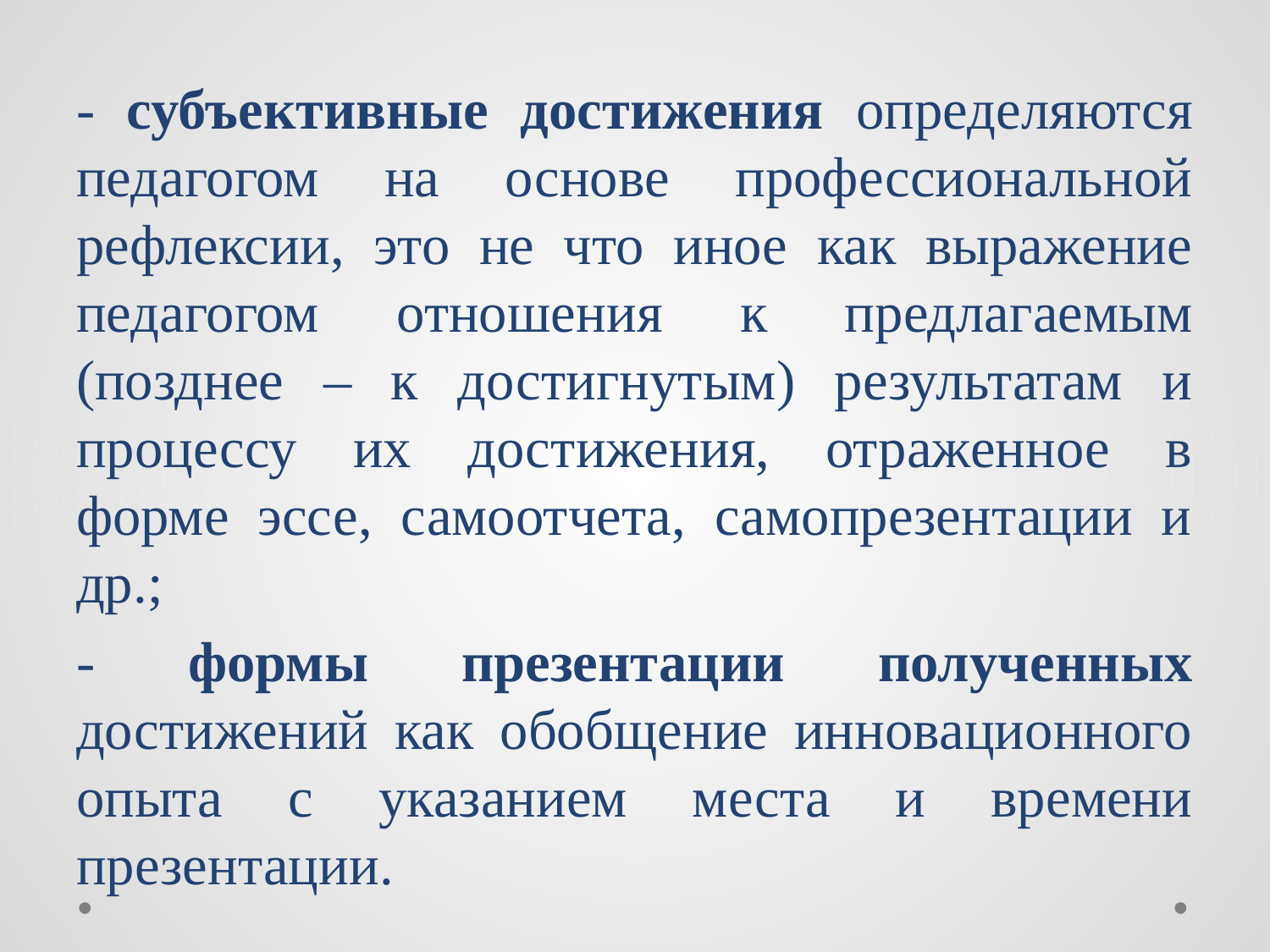

- субъективные достижения определяются педагогом на основе профессиональной рефлексии, это не что иное как выражение педагогом отношения к предлагаемым (позднее – к достигнутым) результатам и процессу их достижения, отраженное в форме эссе, самоотчета, самопрезентации и др.;
- формы презентации полученных достижений как обобщение инновационного опыта с указанием места и времени презентации.